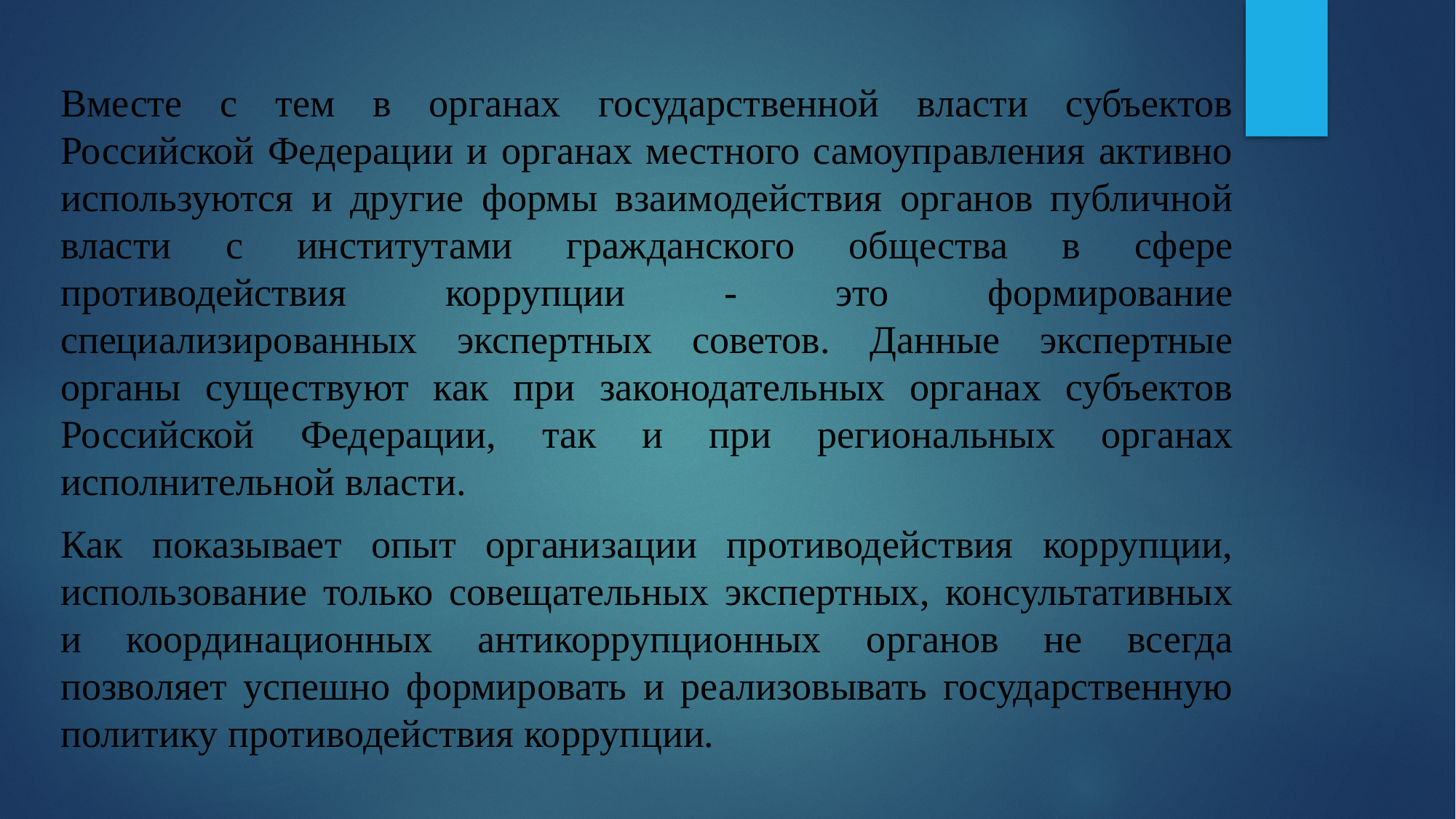

Вместе с тем в органах государственной власти субъектов Российской Федерации и органах местного самоуправления активно используются и другие формы взаимодействия органов публичной власти с институтами гражданского общества в сфере противодействия коррупции - это формирование специализированных экспертных советов. Данные экспертные органы существуют как при законодательных органах субъектов Российской Федерации, так и при региональных органах исполнительной власти.
Как показывает опыт организации противодействия коррупции, использование только совещательных экспертных, консультативных и координационных антикоррупционных органов не всегда позволяет успешно формировать и реализовывать государственную политику противодействия коррупции.